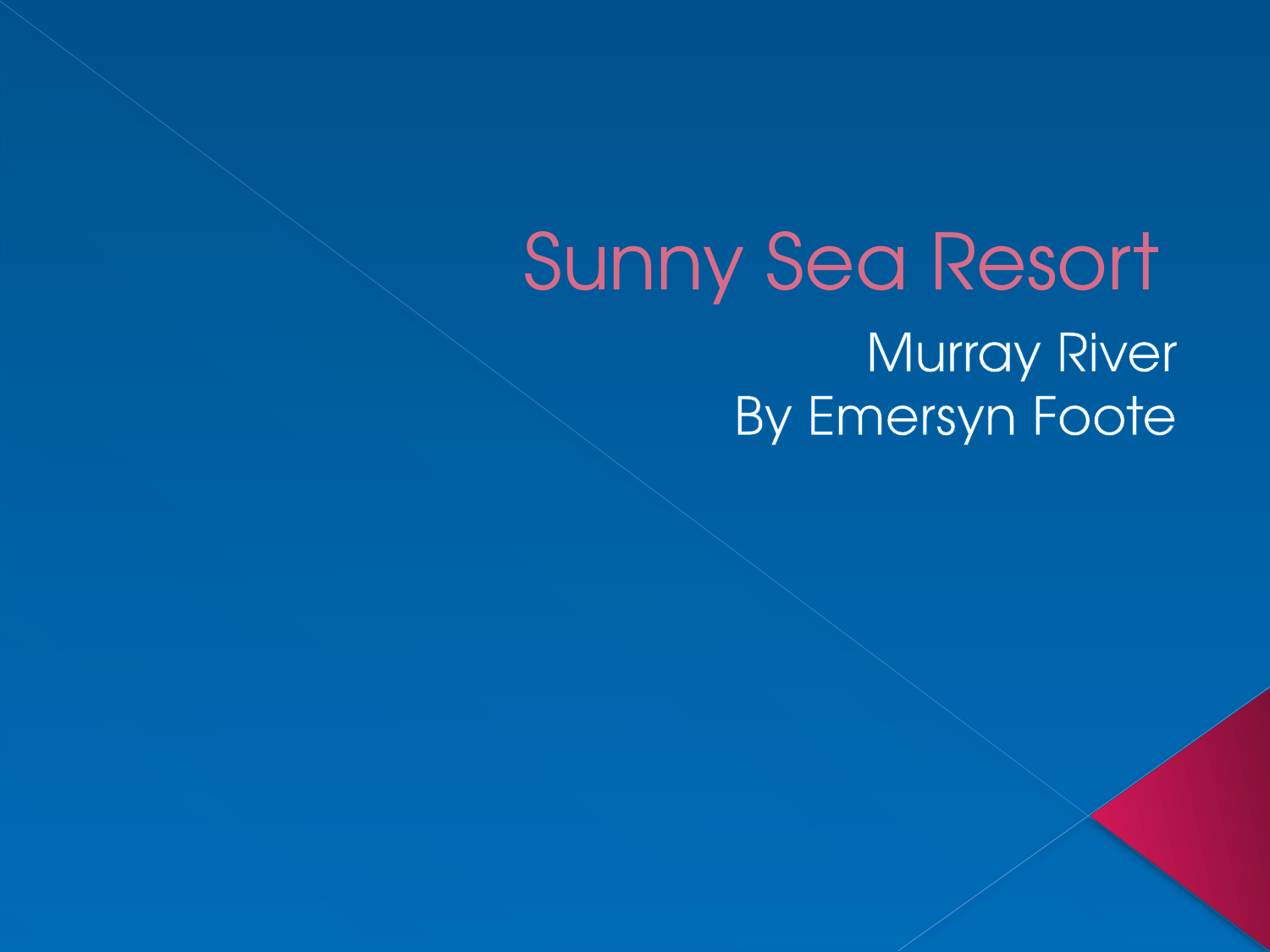

# Sunny Sea Resort
Murray River
By Emersyn Foote